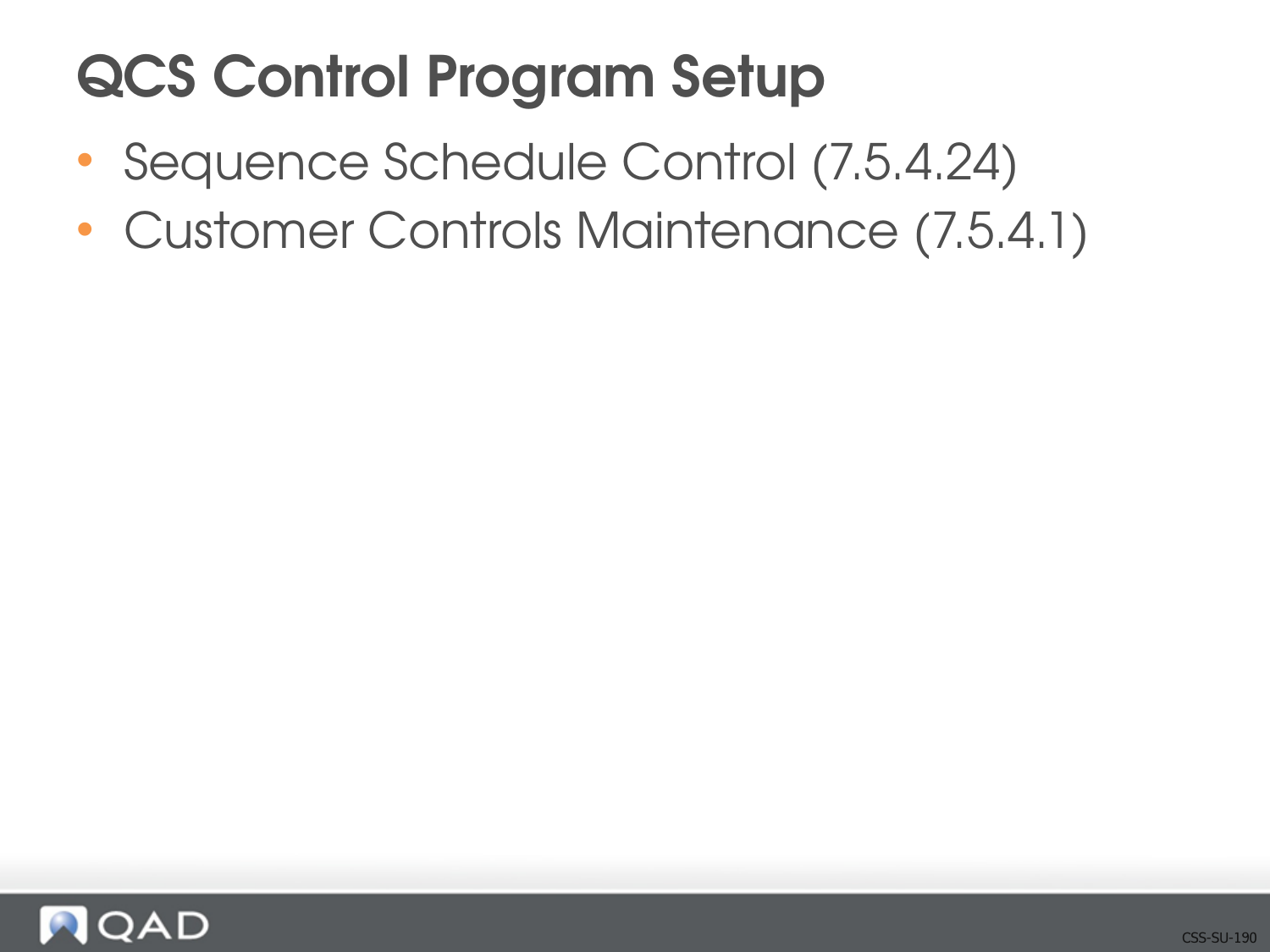

# QCS Control Program Setup
Sequence Schedule Control (7.5.4.24)
Customer Controls Maintenance (7.5.4.1)

CSS-SU-190